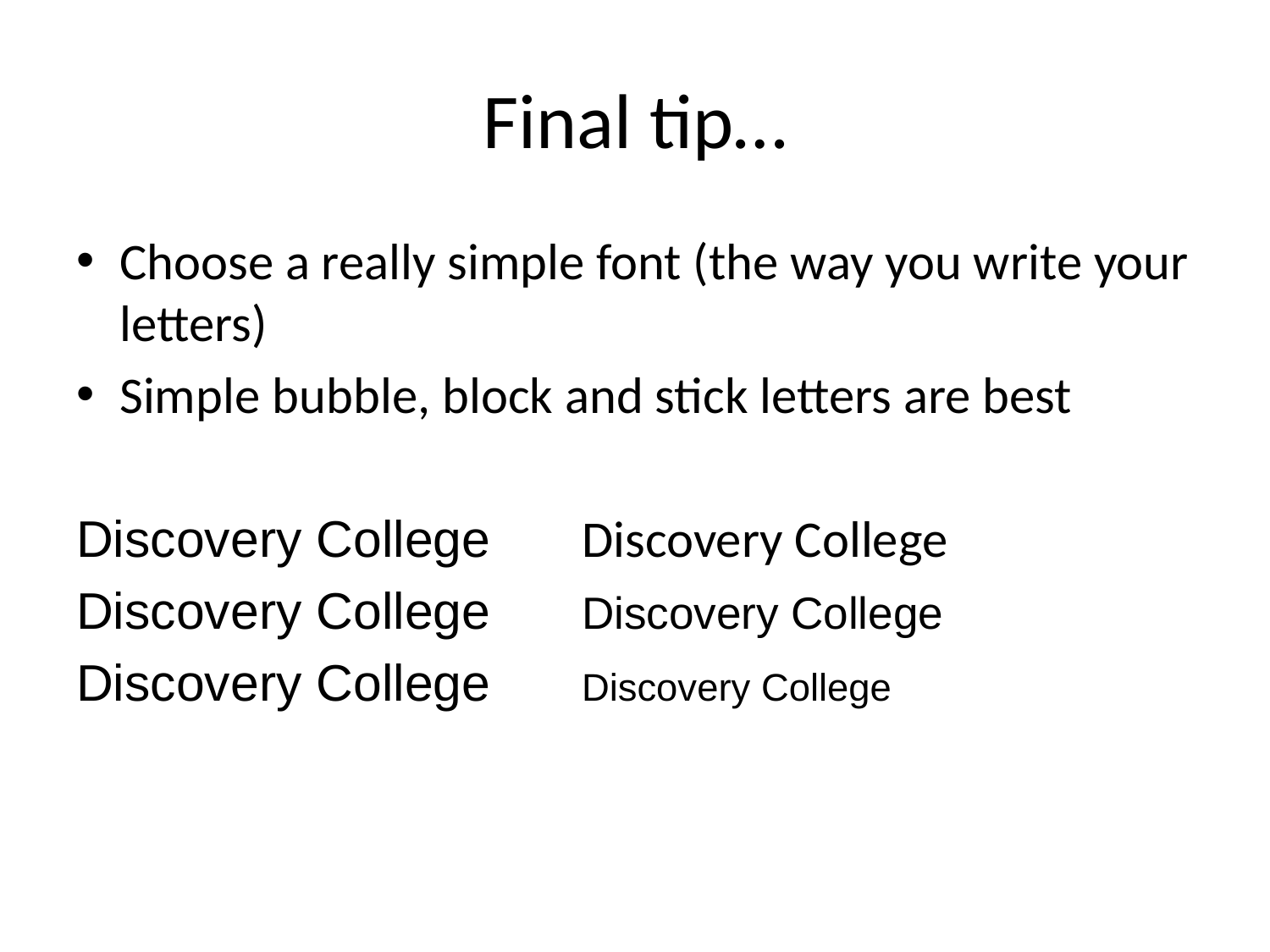

# Final tip…
Choose a really simple font (the way you write your letters)
Simple bubble, block and stick letters are best

Discovery College				Discovery College
Discovery College						Discovery College
Discovery College						Discovery College